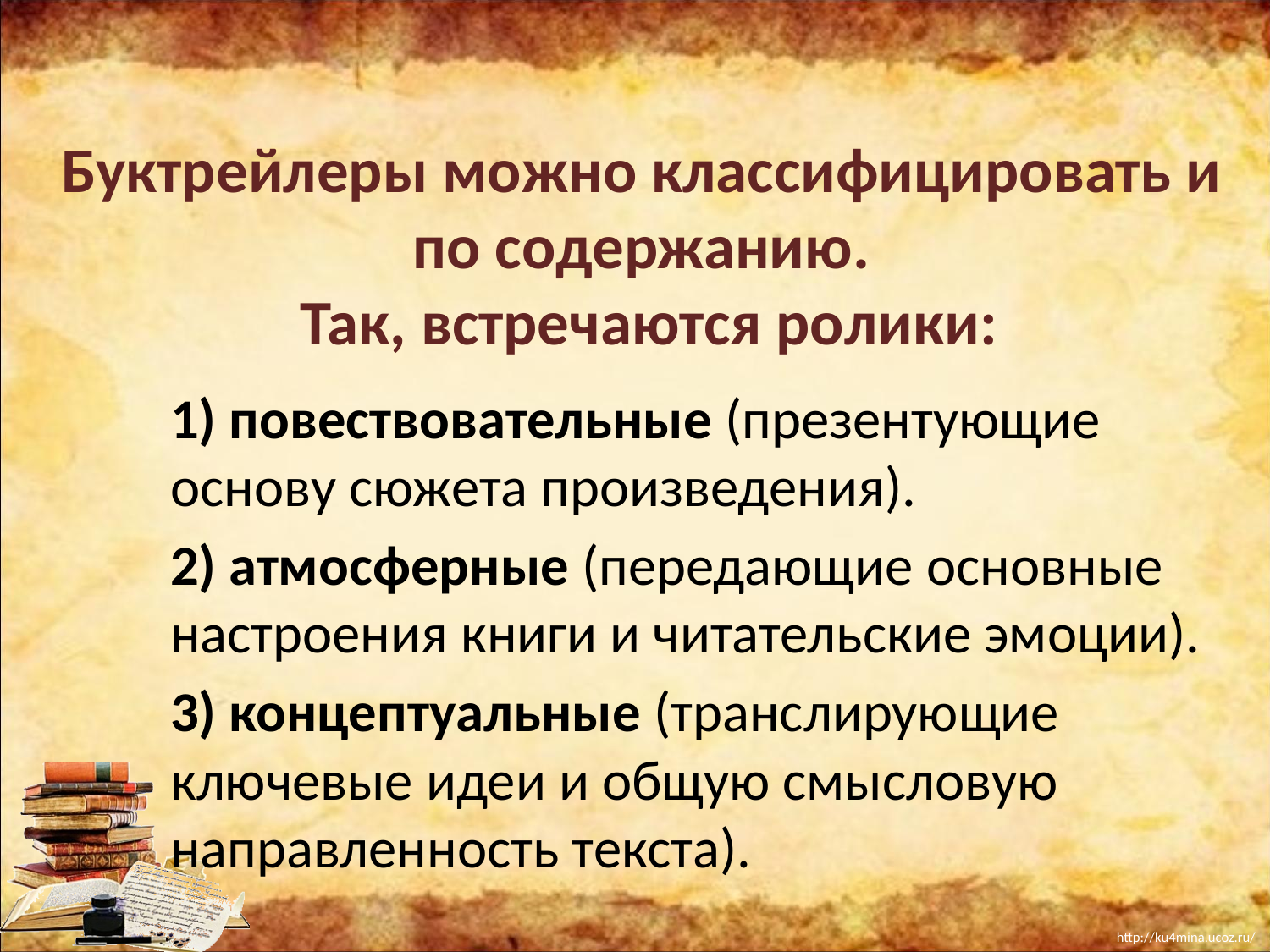

# Буктрейлеры можно классифицировать и по содержанию. Так, встречаются ролики:
1) повествовательные (презентующие основу сюжета произведения).
2) атмосферные (передающие основные настроения книги и читательские эмоции).
3) концептуальные (транслирующие ключевые идеи и общую смысловую направленность текста).